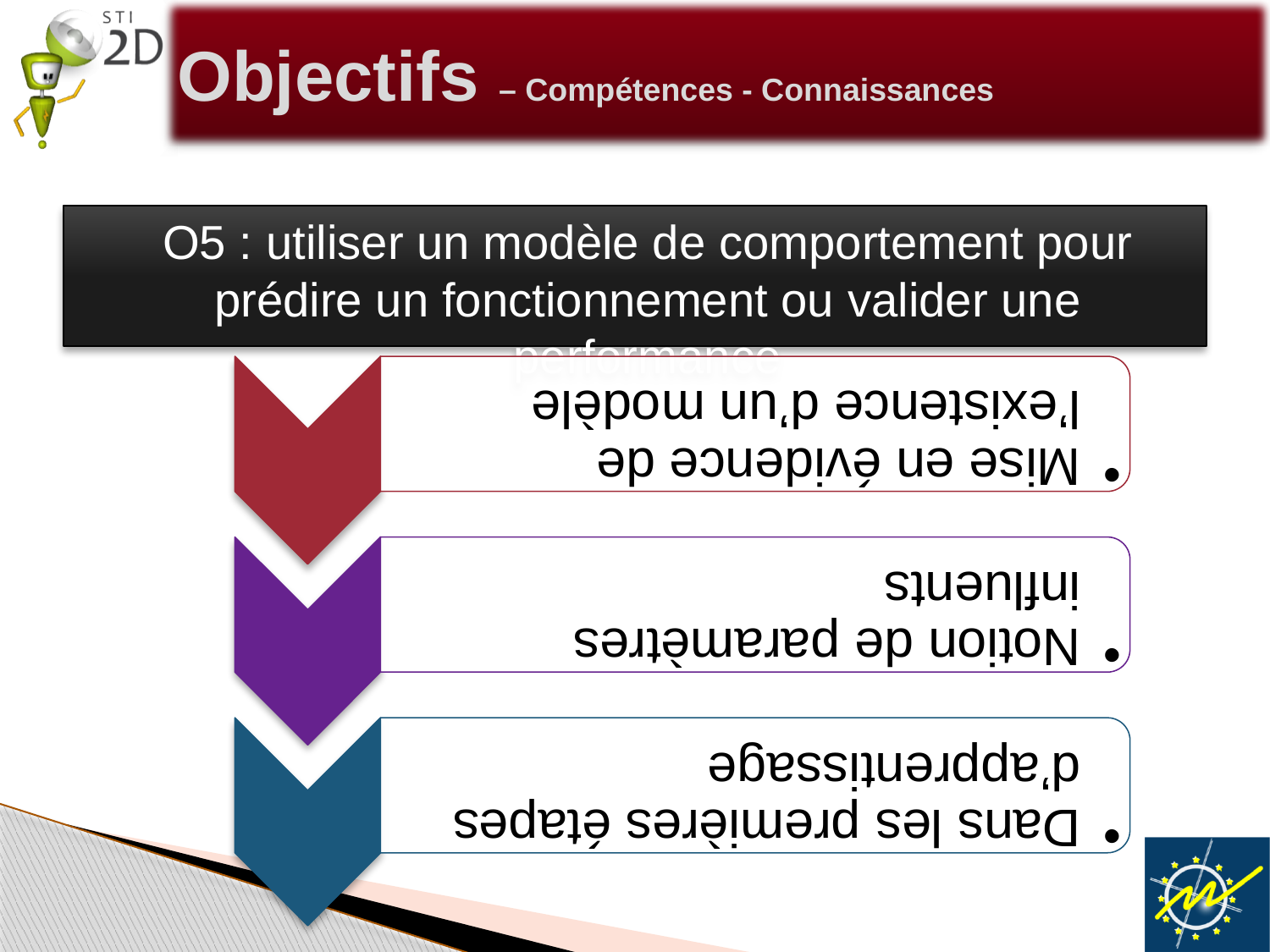

# Objectifs – Compétences - Connaissances
O5 : utiliser un modèle de comportement pour prédire un fonctionnement ou valider une performance

Mise en évidence de  l’existence d’un modèle

Notion de paramètres influents

Dans les premières étapes d’apprentissage